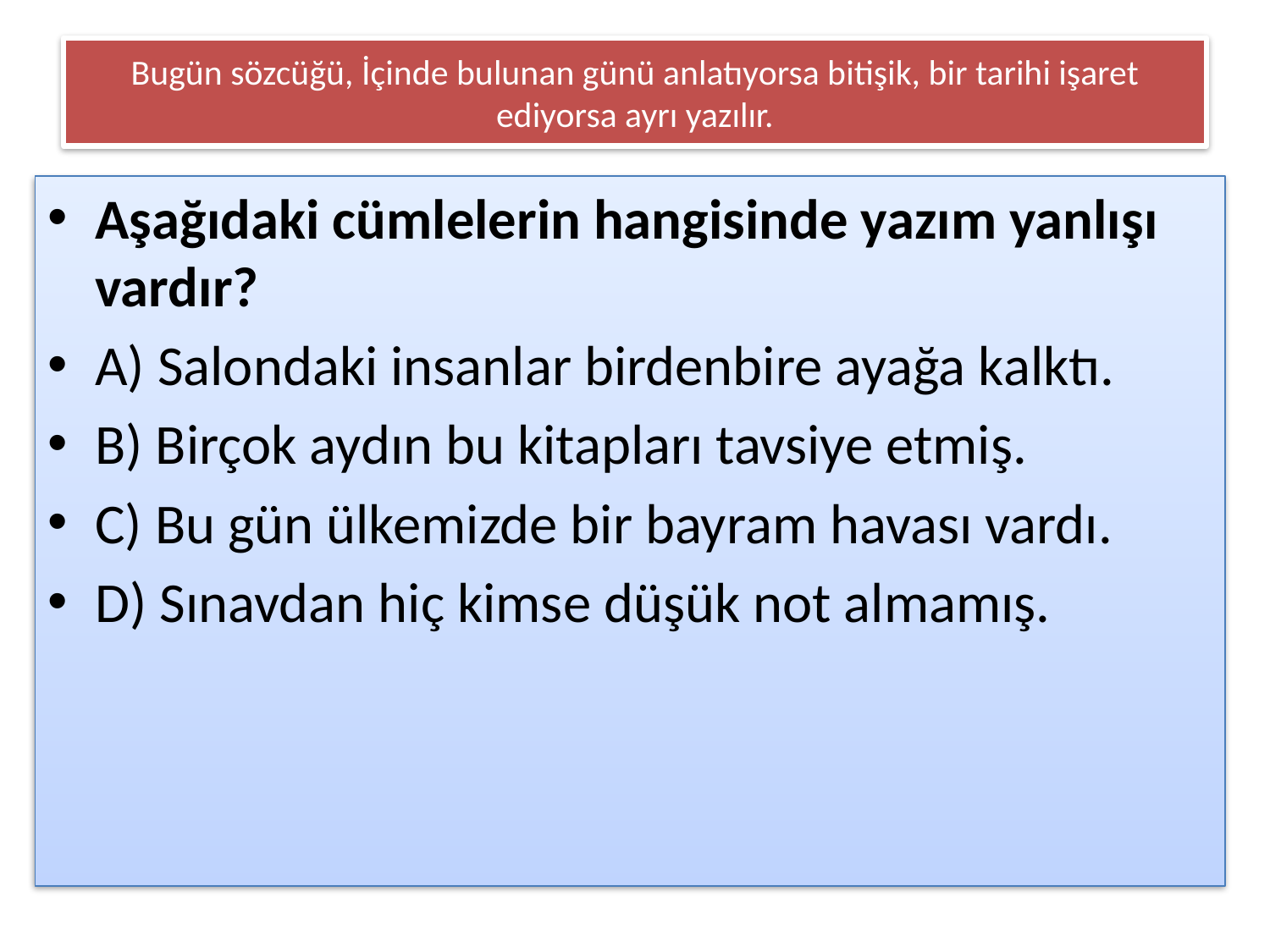

# Bugün sözcüğü, İçinde bulunan günü anlatıyorsa bitişik, bir tarihi işaret ediyorsa ayrı yazılır.
Aşağıdaki cümlelerin hangisinde yazım yanlışı vardır?
A) Salondaki insanlar birdenbire ayağa kalktı.
B) Birçok aydın bu kitapları tavsiye etmiş.
C) Bu gün ülkemizde bir bayram havası vardı.
D) Sınavdan hiç kimse düşük not almamış.